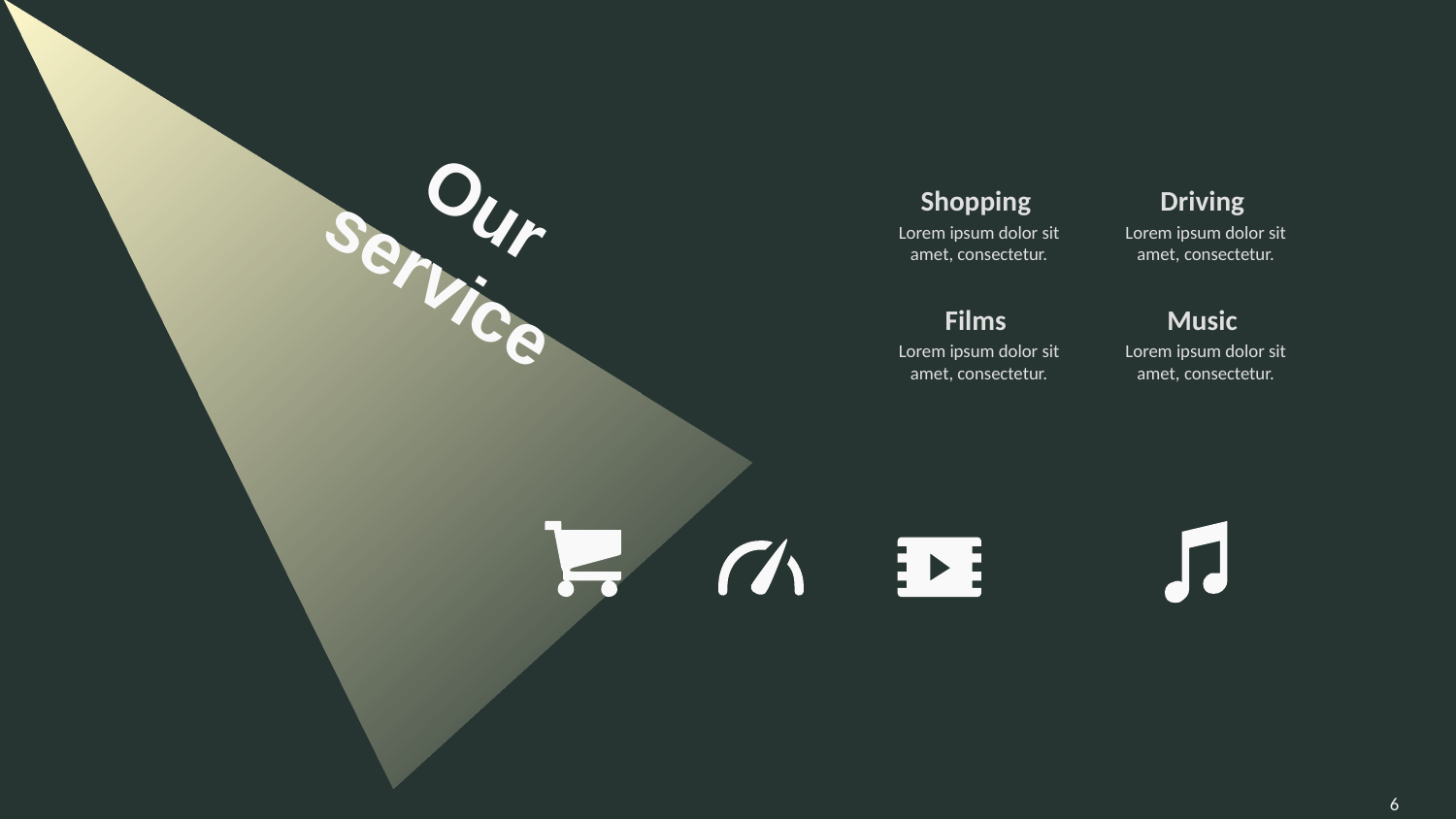

Our service
Shopping
Lorem ipsum dolor sit amet, consectetur.
Driving
Lorem ipsum dolor sit amet, consectetur.
Films
Lorem ipsum dolor sit amet, consectetur.
Music
Lorem ipsum dolor sit amet, consectetur.